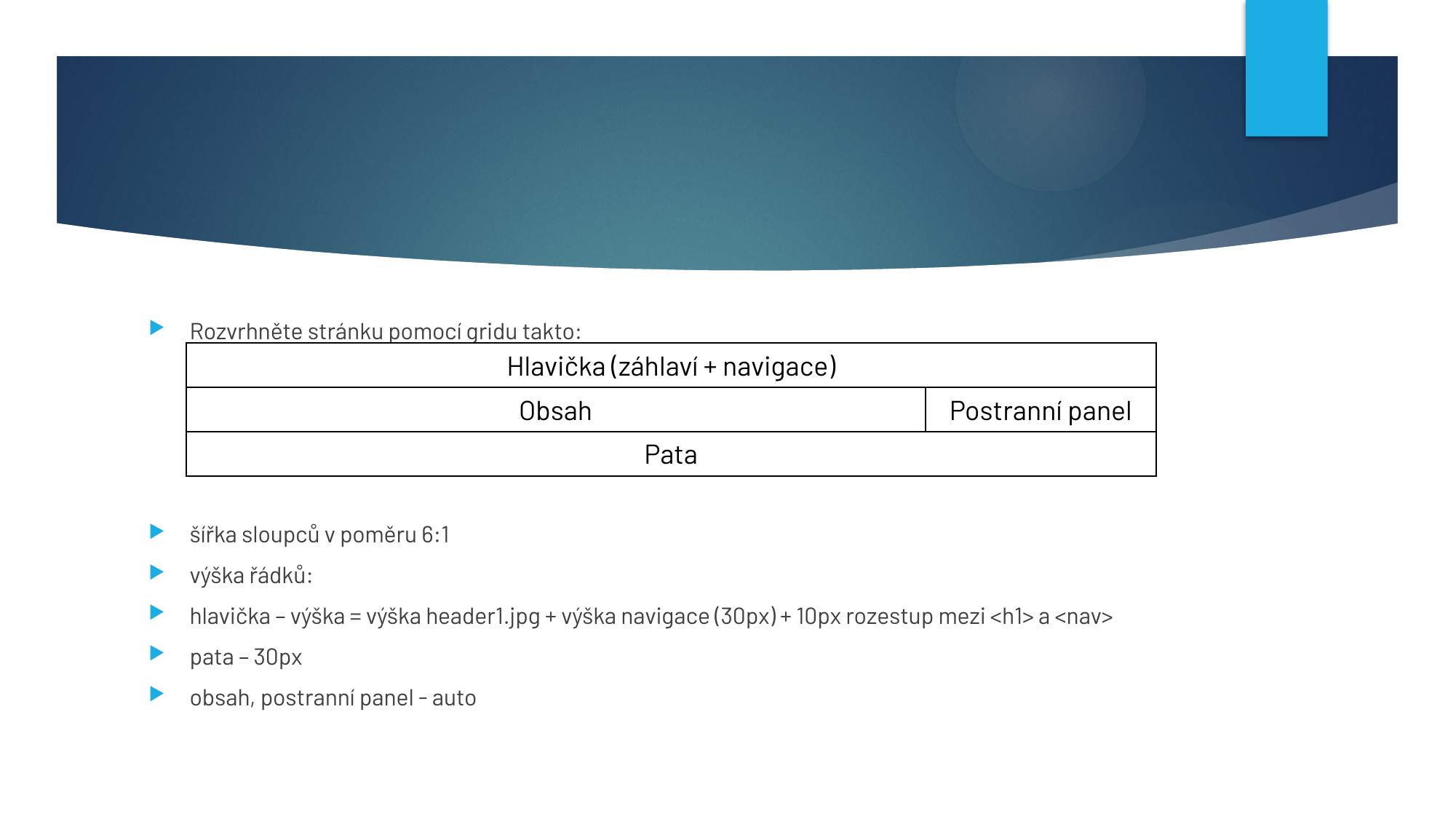

#
Rozvrhněte stránku pomocí gridu takto:

šířka sloupců v poměru 6:1
výška řádků:
hlavička – výška = výška header1.jpg + výška navigace (30px) + 10px rozestup mezi <h1> a <nav>
pata – 30px
obsah, postranní panel - auto
| Hlavička (záhlaví + navigace) |  |
| --- | --- |
| Obsah | Postranní panel |
| Pata |  |